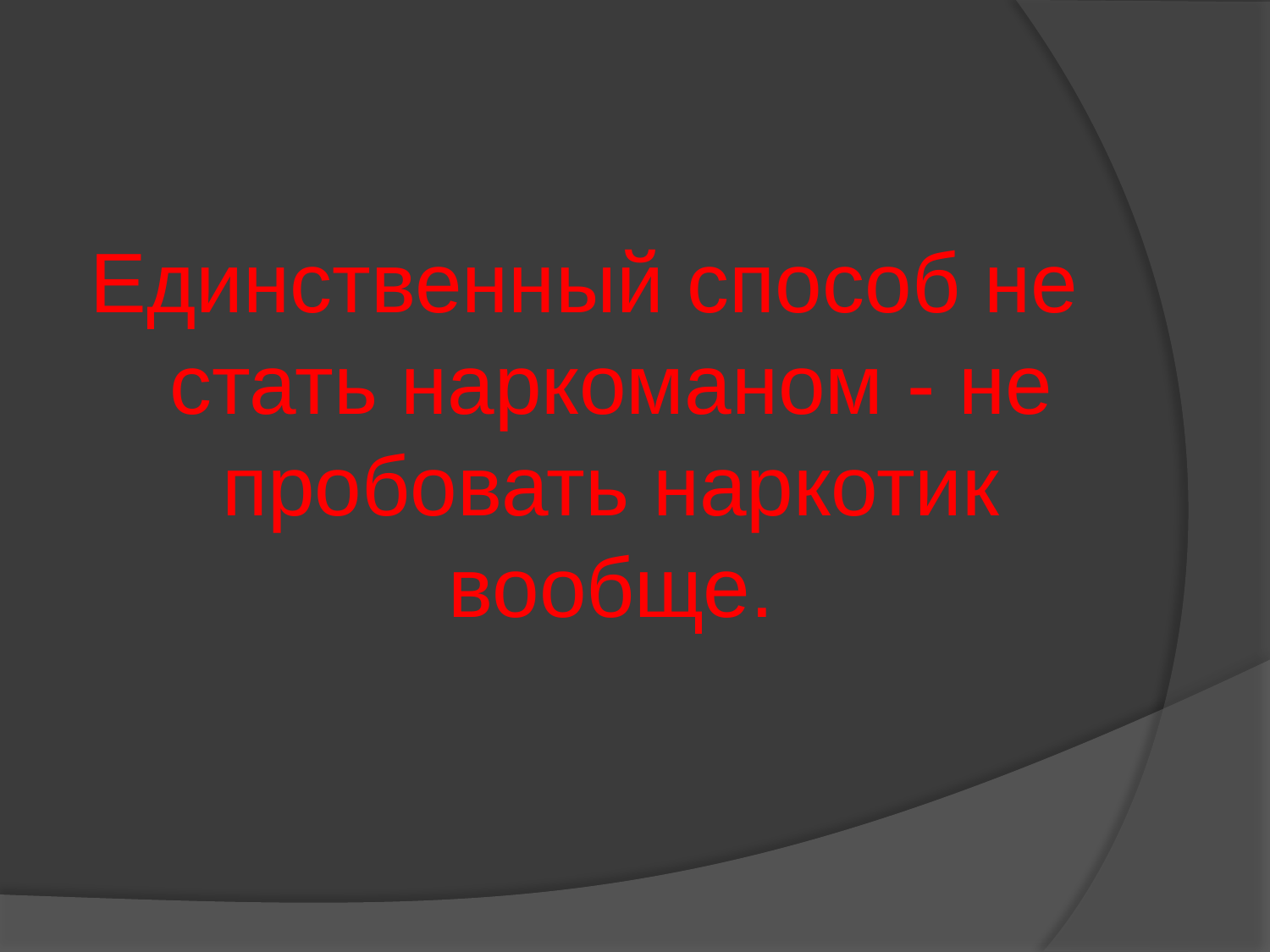

Единственный способ не стать наркоманом - не пробовать наркотик вообще.